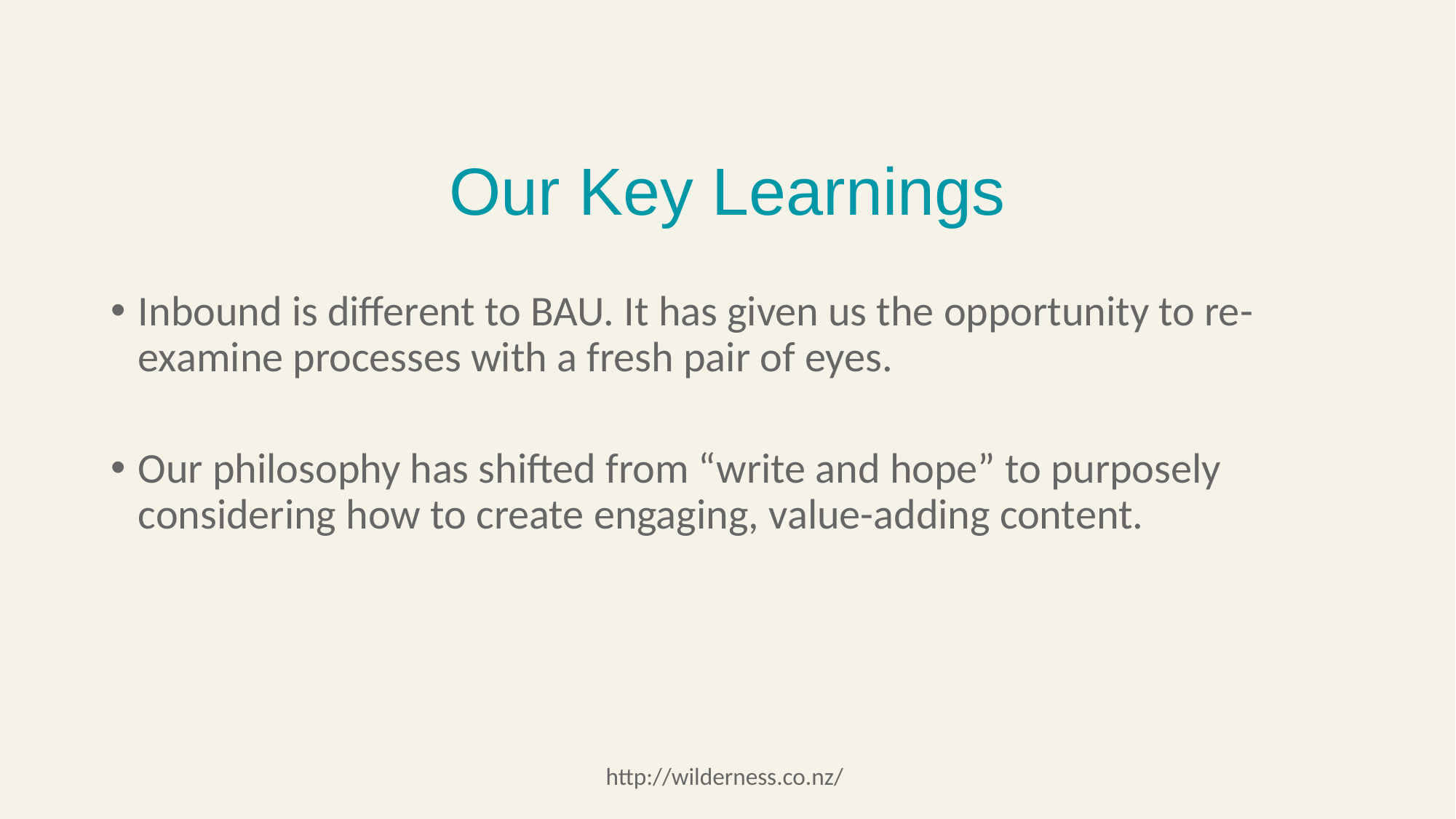

# Our Key Learnings
Inbound is different to BAU. It has given us the opportunity to re-examine processes with a fresh pair of eyes.
Our philosophy has shifted from “write and hope” to purposely considering how to create engaging, value-adding content.
http://wilderness.co.nz/